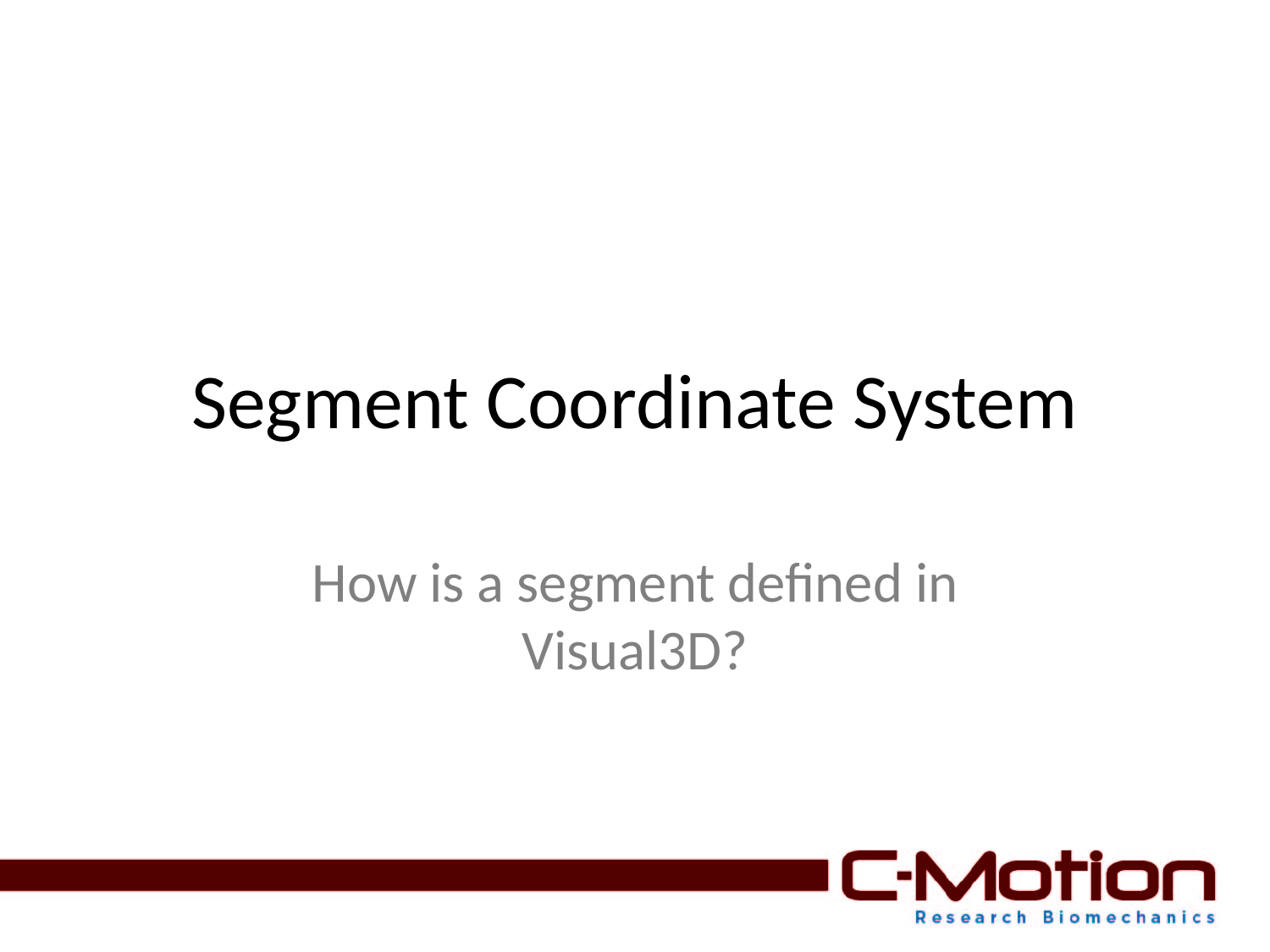

# Segment Coordinate System
How is a segment defined in Visual3D?